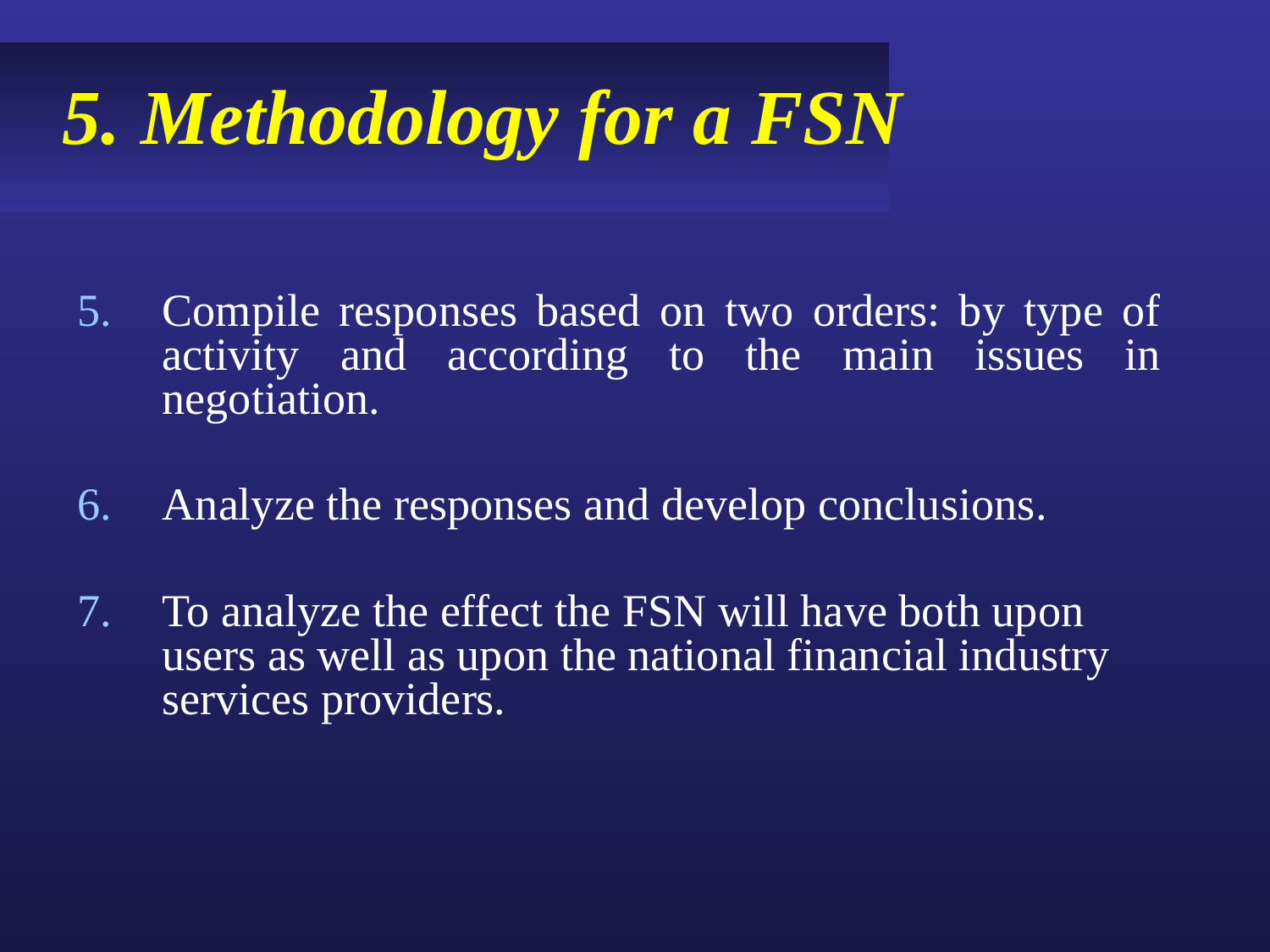

# 5. Methodology for a FSN

Compile responses based on two orders: by type of activity and according to the main issues in negotiation.

Analyze the responses and develop conclusions.

To analyze the effect the FSN will have both upon users as well as upon the national financial industry services providers.